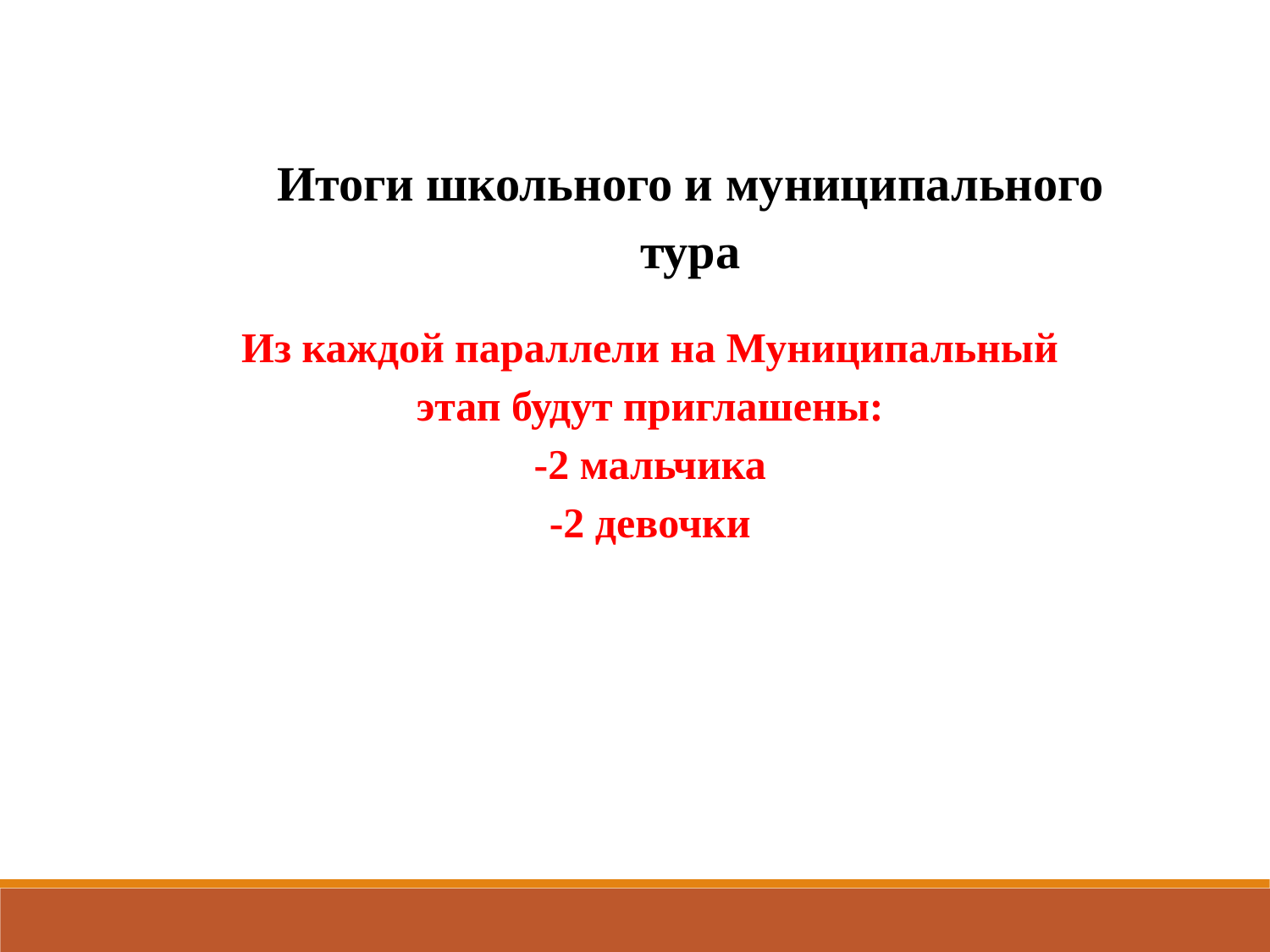

Итоги школьного и муниципального тура
Из каждой параллели на Муниципальный этап будут приглашены:
-2 мальчика
-2 девочки